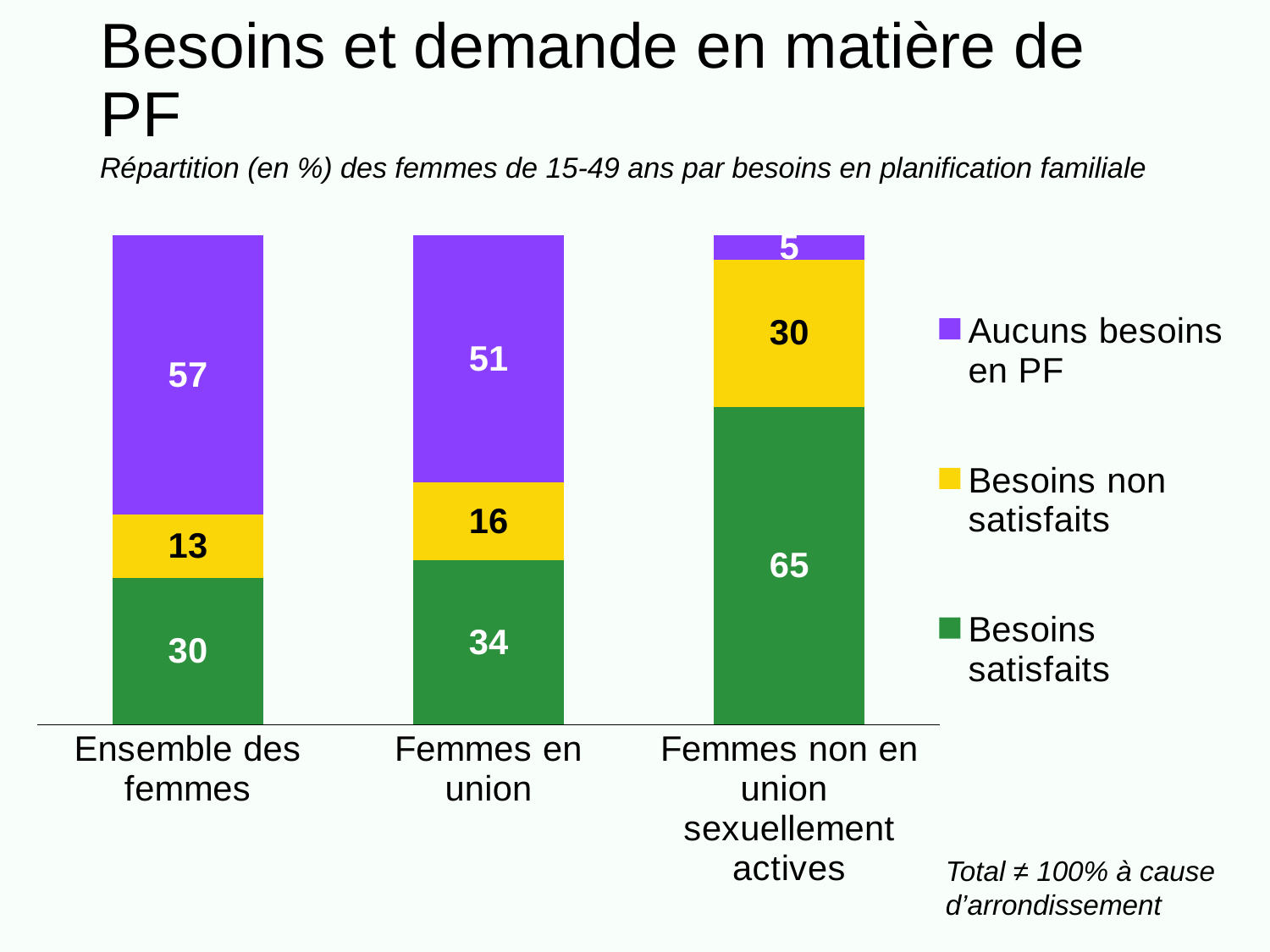

# Besoins et demande en matière de PF
Répartition (en %) des femmes de 15-49 ans par besoins en planification familiale

### Chart

| Category | Besoins satisfaits | Besoins non satisfaits | Aucuns besoins en PF |
|---|---|---|---|
| Ensemble des femmes | 30.0 | 13.0 | 57.0 |
| Femmes en union | 34.0 | 16.0 | 51.0 |
| Femmes non en union
sexuellement actives | 65.0 | 30.0 | 5.0 |
Total ≠ 100% à cause d’arrondissement